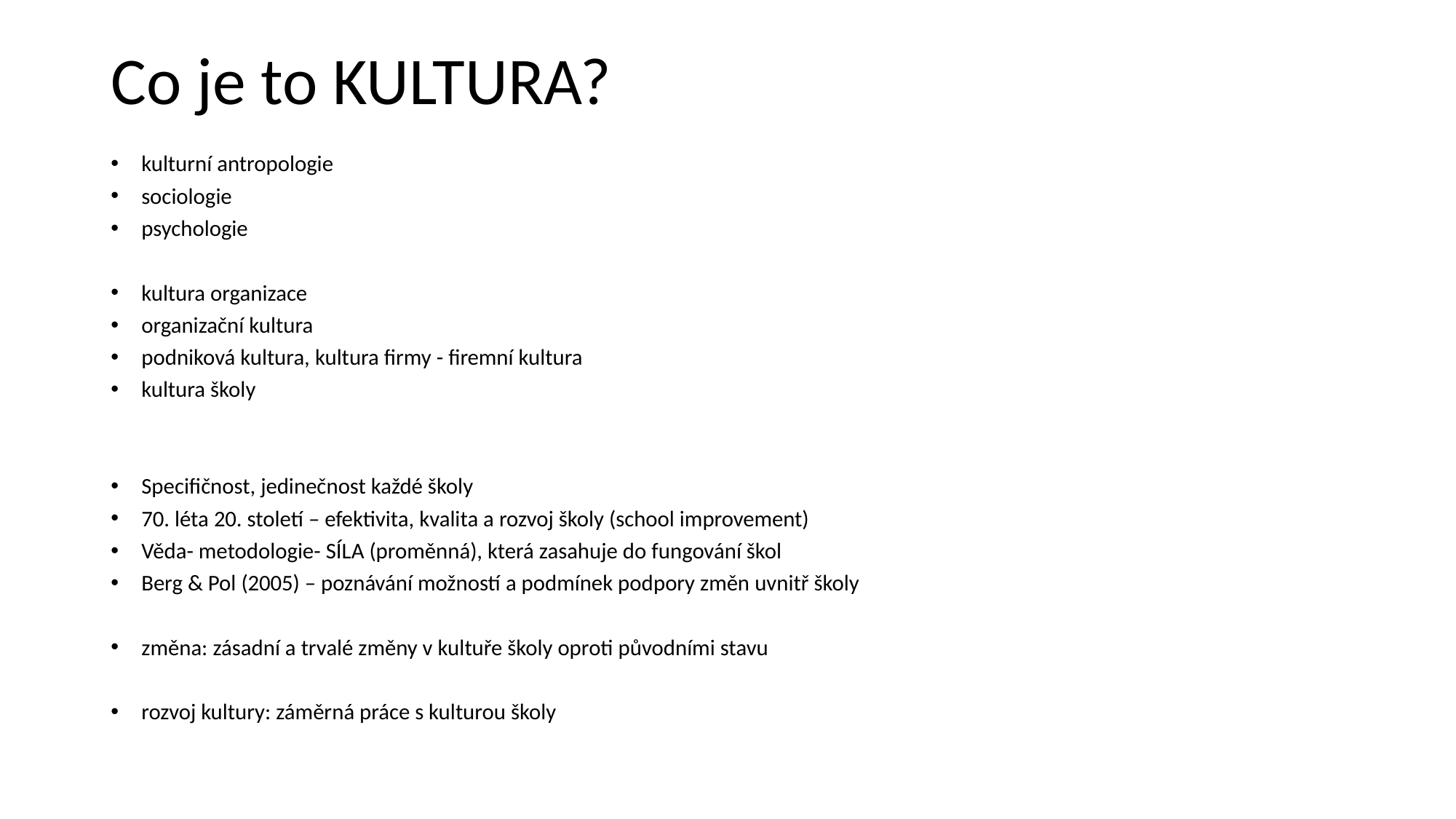

# Co je to KULTURA?
kulturní antropologie
sociologie
psychologie

kultura organizace
organizační kultura
podniková kultura, kultura firmy - firemní kultura
kultura školy

Specifičnost, jedinečnost každé školy
70. léta 20. století – efektivita, kvalita a rozvoj školy (school improvement)
Věda- metodologie- SÍLA (proměnná), která zasahuje do fungování škol
Berg & Pol (2005) – poznávání možností a podmínek podpory změn uvnitř školy

změna: zásadní a trvalé změny v kultuře školy oproti původními stavu

rozvoj kultury: záměrná práce s kulturou školy